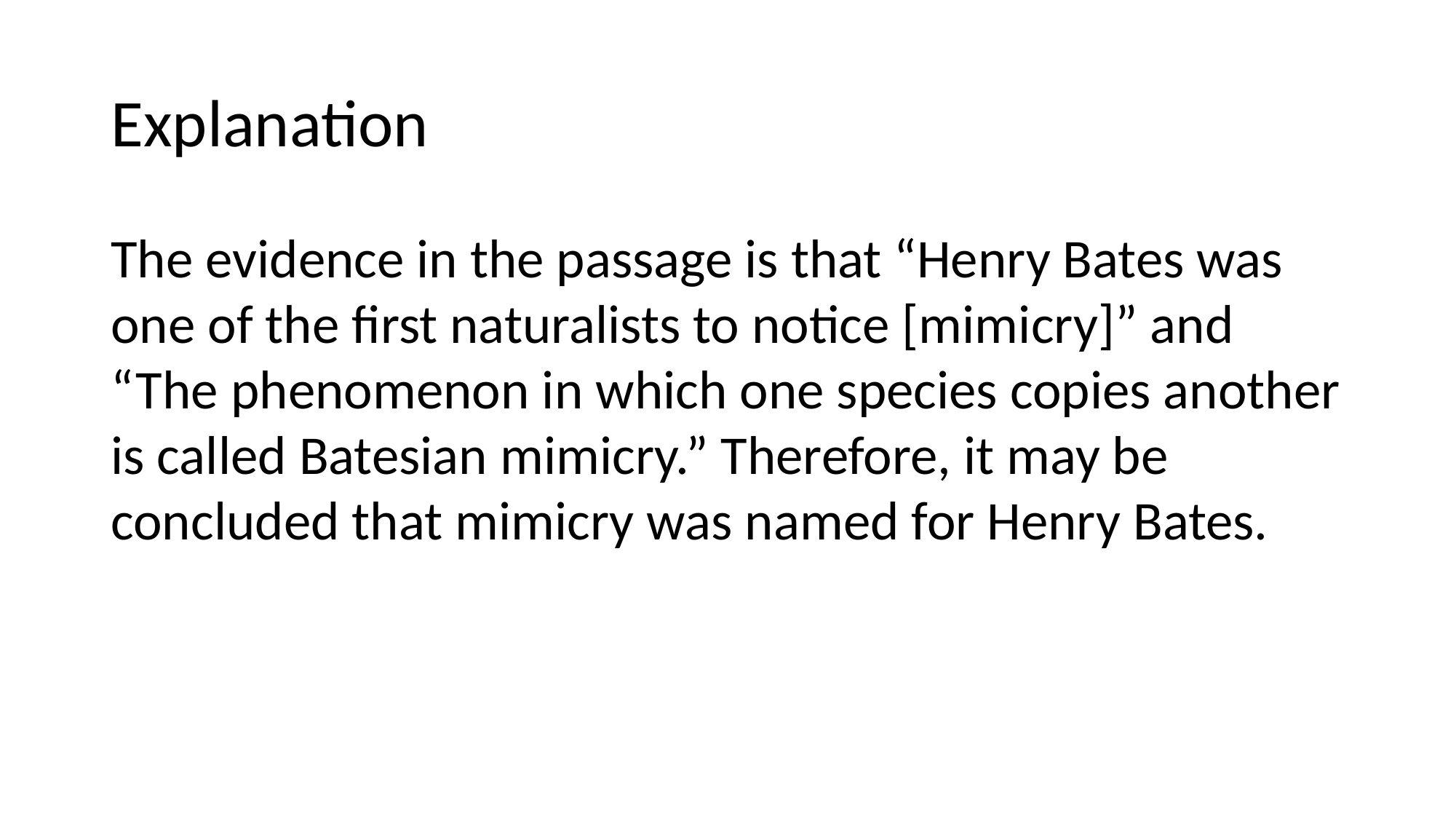

# Explanation
The evidence in the passage is that “Henry Bates was one of the first naturalists to notice [mimicry]” and “The phenomenon in which one species copies another is called Batesian mimicry.” Therefore, it may be concluded that mimicry was named for Henry Bates.